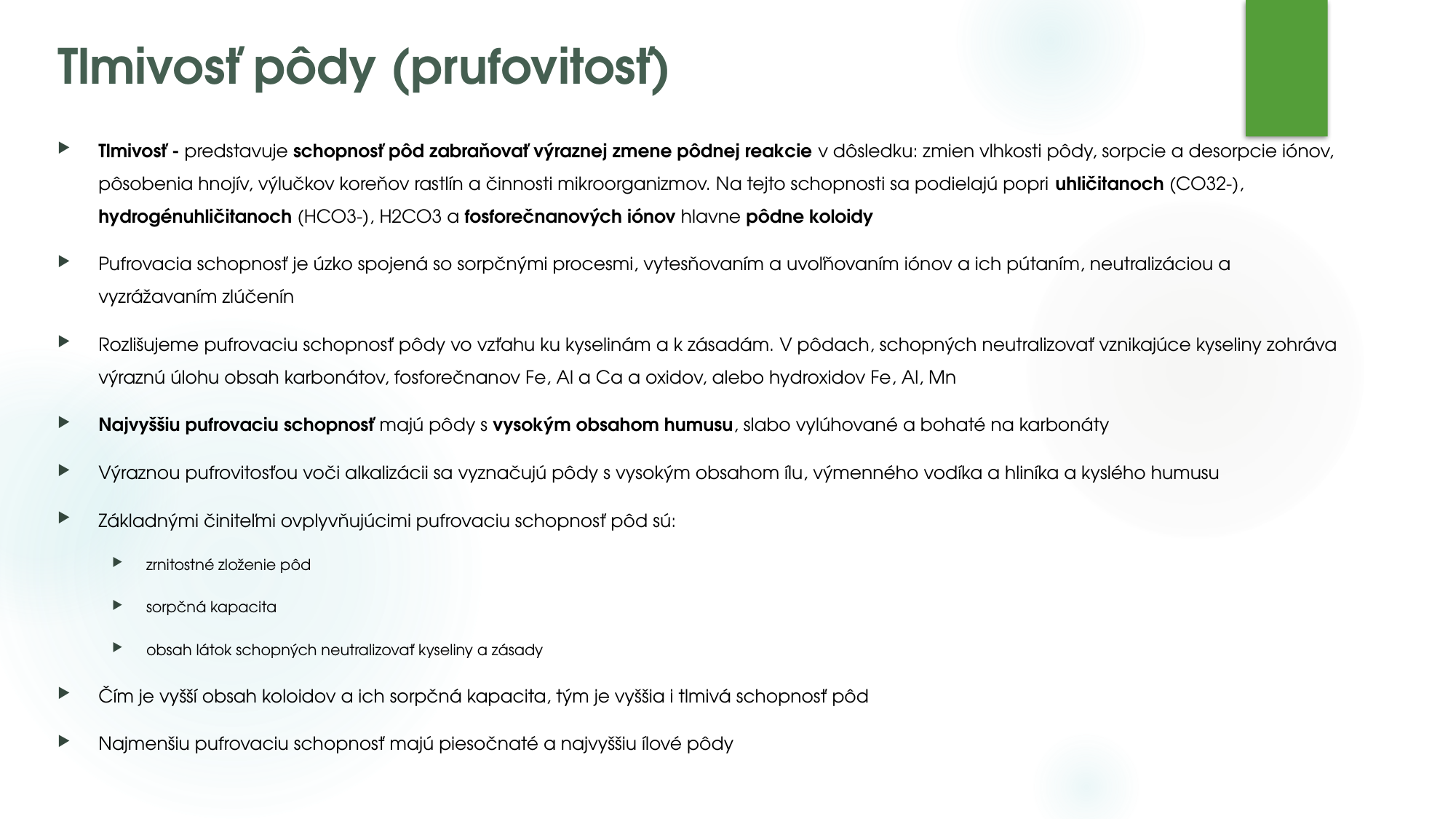

# Tlmivosť pôdy (prufovitosť)
Tlmivosť - predstavuje schopnosť pôd zabraňovať výraznej zmene pôdnej reakcie v dôsledku: zmien vlhkosti pôdy, sorpcie a desorpcie iónov, pôsobenia hnojív, výlučkov koreňov rastlín a činnosti mikroorganizmov. Na tejto schopnosti sa podielajú popri uhličitanoch (CO32-), hydrogénuhličitanoch (HCO3-), H2CO3 a fosforečnanových iónov hlavne pôdne koloidy
Pufrovacia schopnosť je úzko spojená so sorpčnými procesmi, vytesňovaním a uvoľňovaním iónov a ich pútaním, neutralizáciou a vyzrážavaním zlúčenín
Rozlišujeme pufrovaciu schopnosť pôdy vo vzťahu ku kyselinám a k zásadám. V pôdach, schopných neutralizovať vznikajúce kyseliny zohráva výraznú úlohu obsah karbonátov, fosforečnanov Fe, Al a Ca a oxidov, alebo hydroxidov Fe, Al, Mn
Najvyššiu pufrovaciu schopnosť majú pôdy s vysokým obsahom humusu, slabo vylúhované a bohaté na karbonáty
Výraznou pufrovitosťou voči alkalizácii sa vyznačujú pôdy s vysokým obsahom ílu, výmenného vodíka a hliníka a kyslého humusu
Základnými činiteľmi ovplyvňujúcimi pufrovaciu schopnosť pôd sú:
zrnitostné zloženie pôd
sorpčná kapacita
obsah látok schopných neutralizovať kyseliny a zásady
Čím je vyšší obsah koloidov a ich sorpčná kapacita, tým je vyššia i tlmivá schopnosť pôd
Najmenšiu pufrovaciu schopnosť majú piesočnaté a najvyššiu ílové pôdy